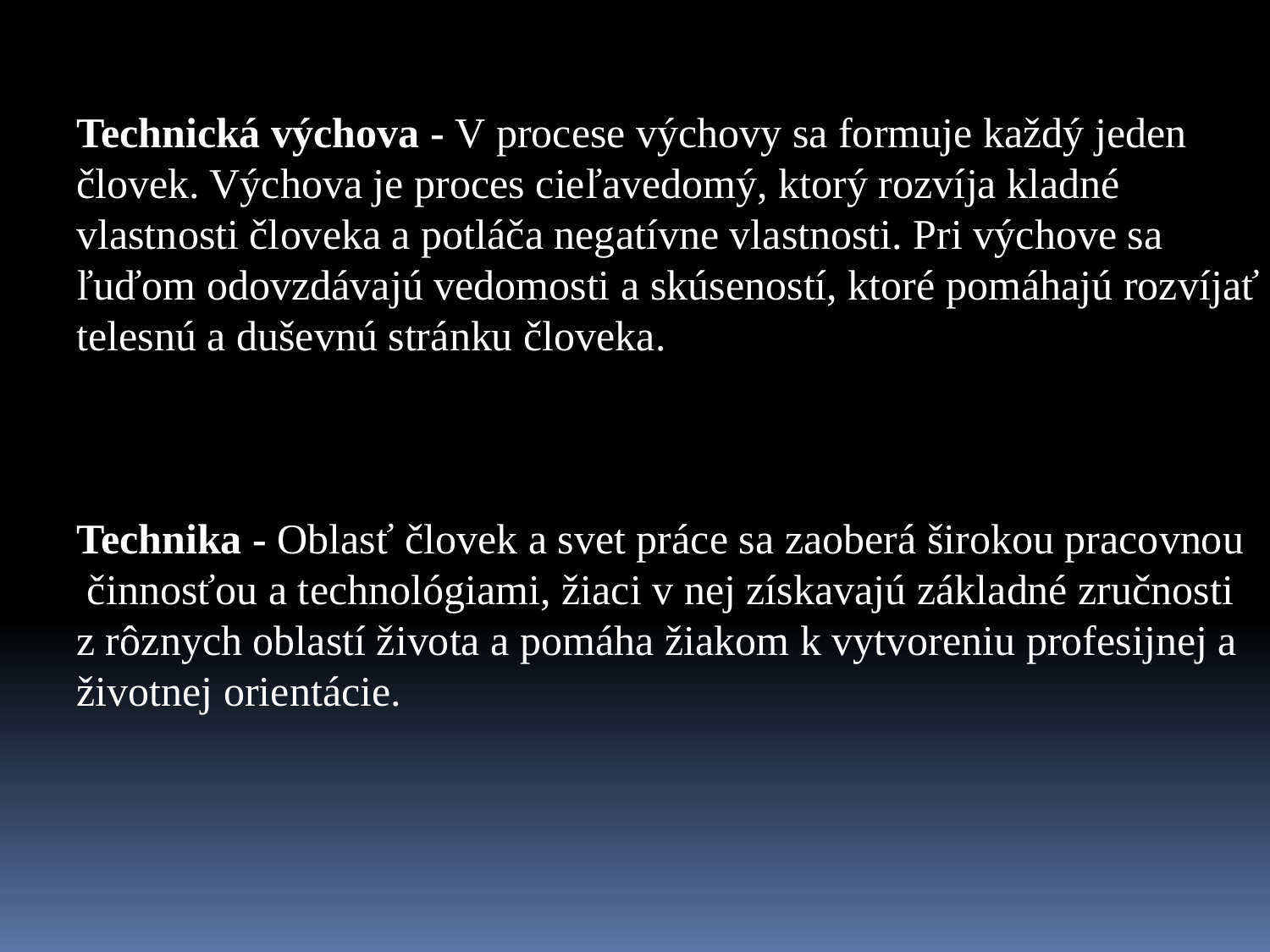

Technická výchova - V procese výchovy sa formuje každý jeden
človek. Výchova je proces cieľavedomý, ktorý rozvíja kladné
vlastnosti človeka a potláča negatívne vlastnosti. Pri výchove sa
ľuďom odovzdávajú vedomosti a skúseností, ktoré pomáhajú rozvíjať
telesnú a duševnú stránku človeka.

Technika - Oblasť človek a svet práce sa zaoberá širokou pracovnou
 činnosťou a technológiami, žiaci v nej získavajú základné zručnosti
z rôznych oblastí života a pomáha žiakom k vytvoreniu profesijnej a
životnej orientácie.